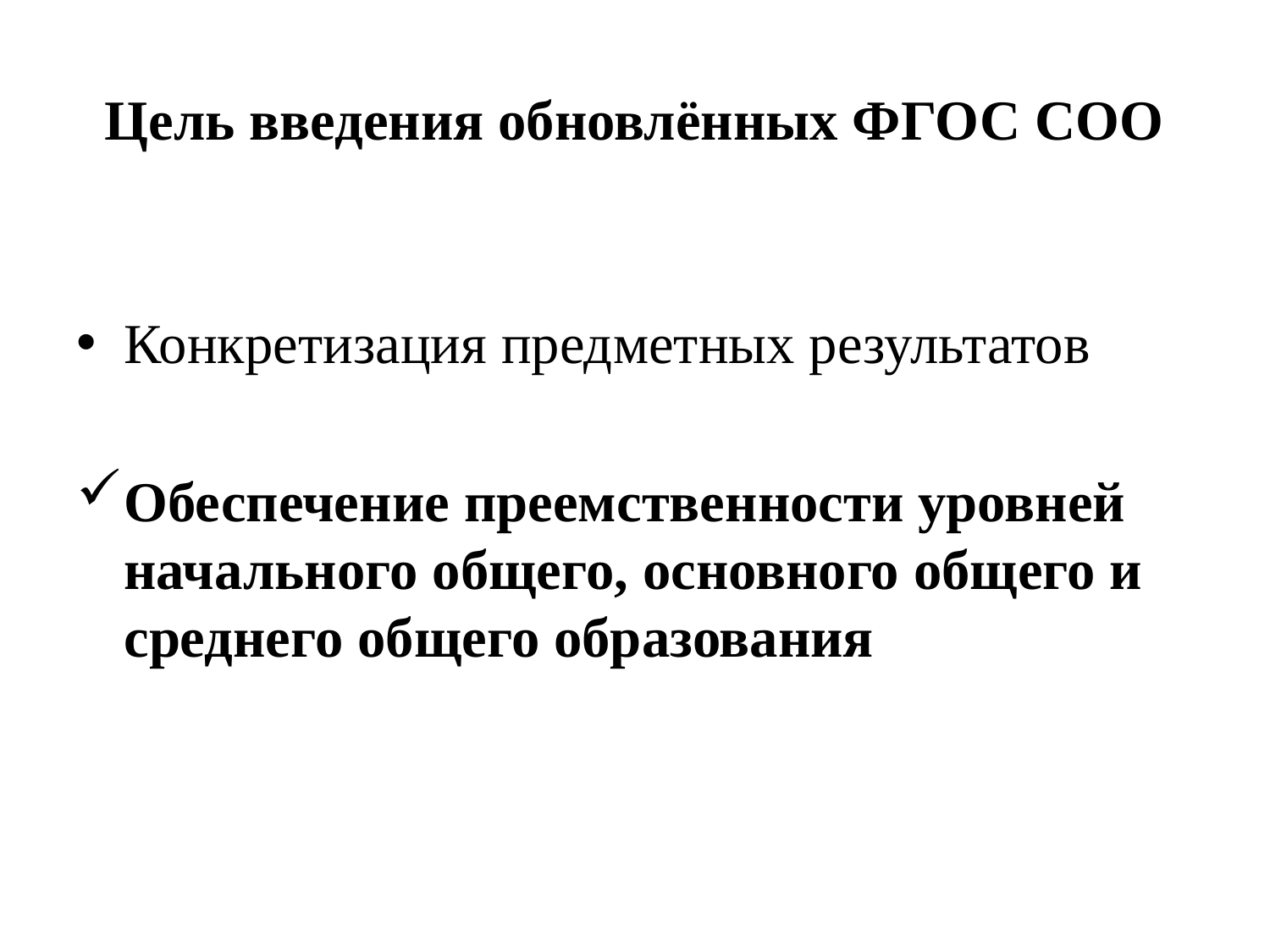

# Цель введения обновлённых ФГОС СОО

Конкретизация предметных результатов

Обеспечение преемственности уровней начального общего, основного общего и среднего общего образования